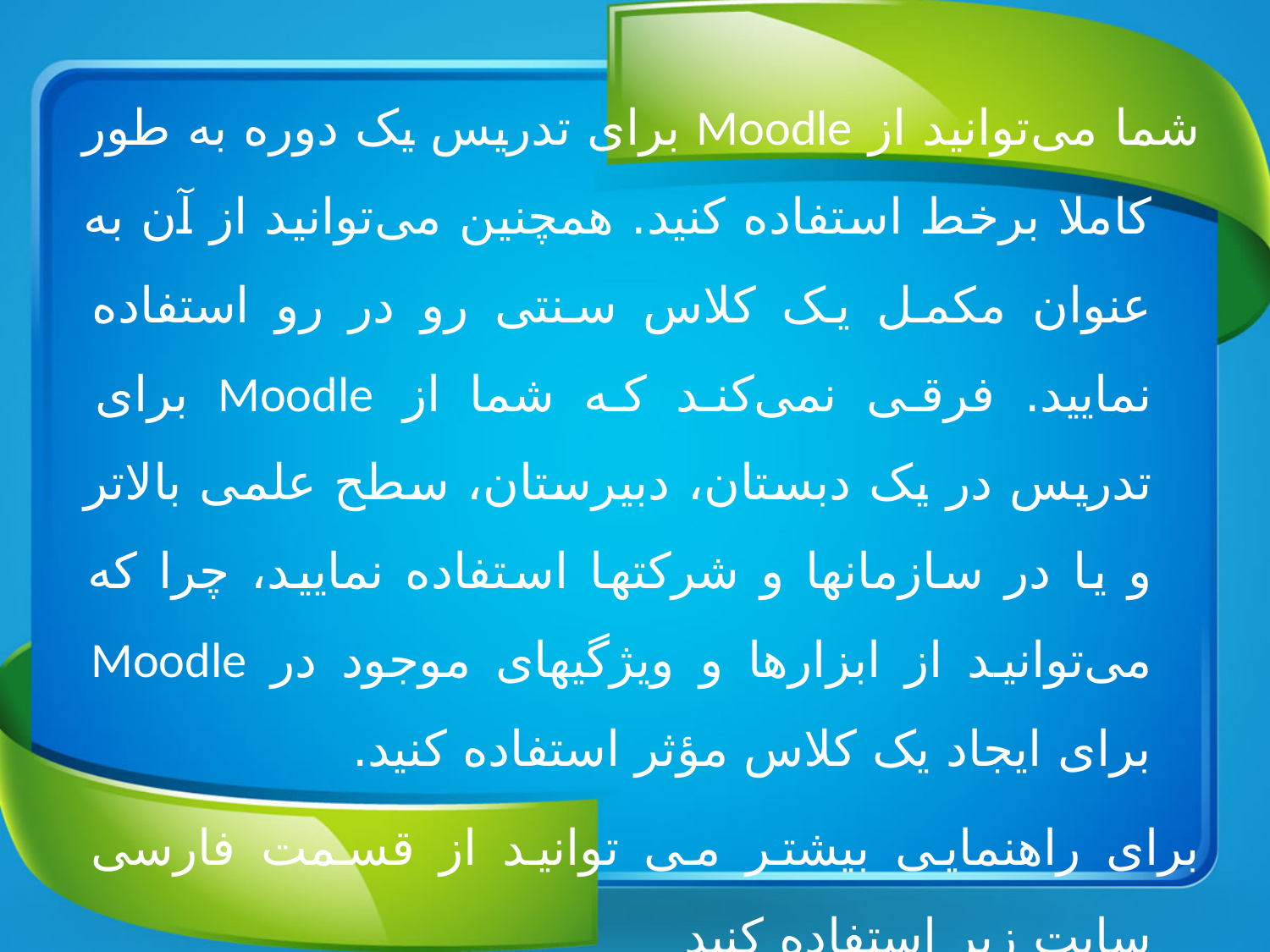

شما می‌توانید از Moodle برای تدریس یک دوره به طور کاملا برخط استفاده کنید. همچنین می‌توانید از آن به عنوان مکمل یک کلاس سنتی رو در رو استفاده نمایید. فرقی نمی‌کند که شما از Moodle برای تدریس در یک دبستان، دبیرستان، سطح علمی ‌بالاتر و یا در سازمانها و شرکتها استفاده نمایید، چرا که می‌توانید از ابزارها و ویژگیهای موجود در Moodle برای ایجاد یک کلاس مؤثر استفاده کنید.
برای راهنمایی بیشتر می توانید از قسمت فارسی سایت زیر استفاده کنید
https://moodle.org/mod/page/view.php?id=7237